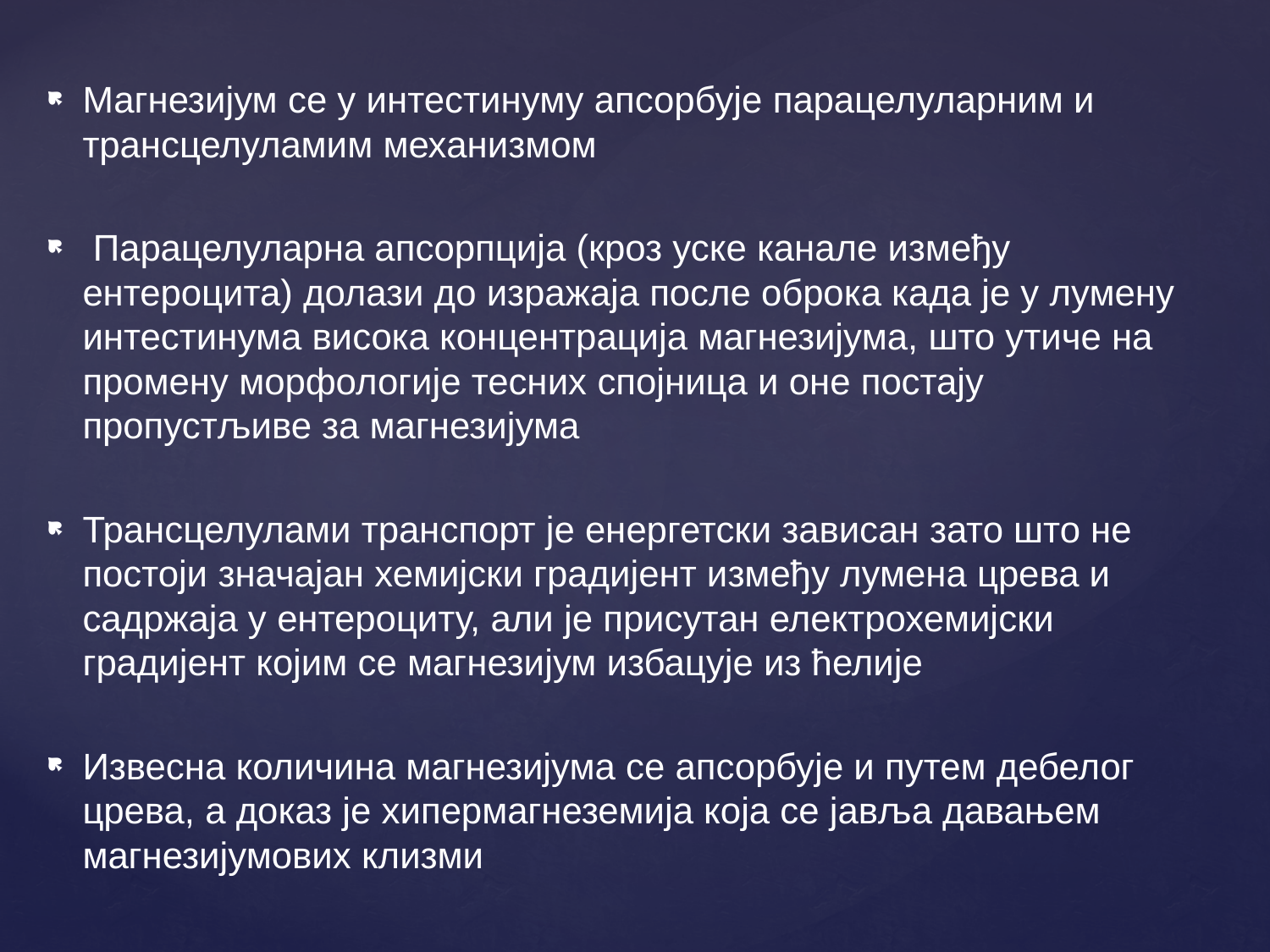

Магнезијум се у интестинуму апсорбује парацелуларним и трансцелуламим механизмом

 Парацелуларна апсорпција (кроз уске канале између ентероцита) долази до изражаја после оброка када је у лумену интестинума висока концентрација магнезијума, што утиче на промену морфологије тесних спојница и оне постају пропустљиве за магнезијума

Трансцелулами транспорт је енергетски зависан зато што не постоји значајан хемијски градијент између лумена црева и садржаја у ентероциту, али је присутан електрохемијски градијент којим се магнезијум избацује из ћелије

Извесна количина магнезијума се апсорбује и путем дебелог црева, а доказ је хипермагнеземија која се јавља давањем магнезијумових клизми